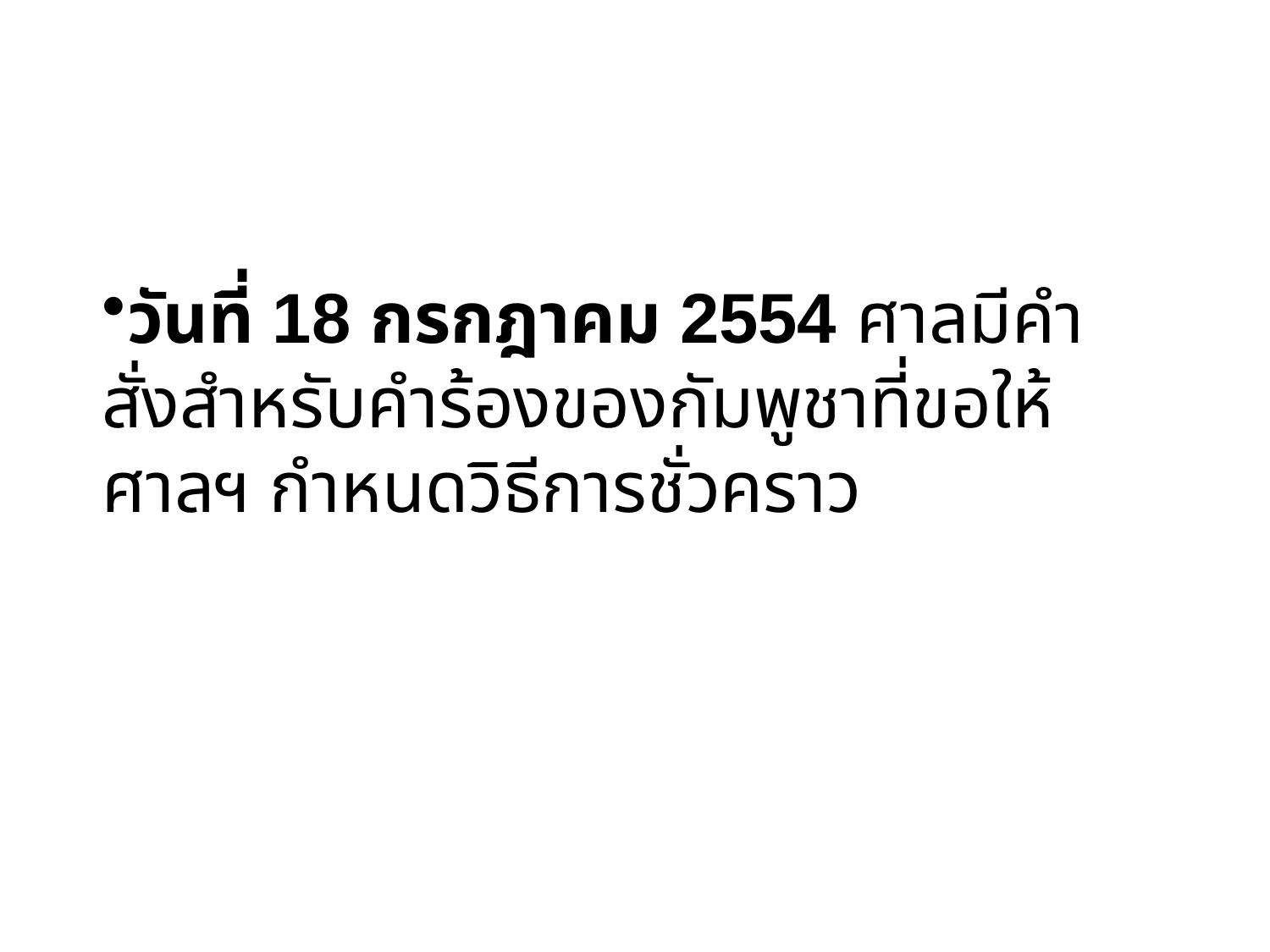

วันที่ 18 กรกฎาคม 2554 ศาลมีคำสั่งสำหรับคำร้องของกัมพูชาที่ขอให้ศาลฯ กำหนดวิธีการชั่วคราว